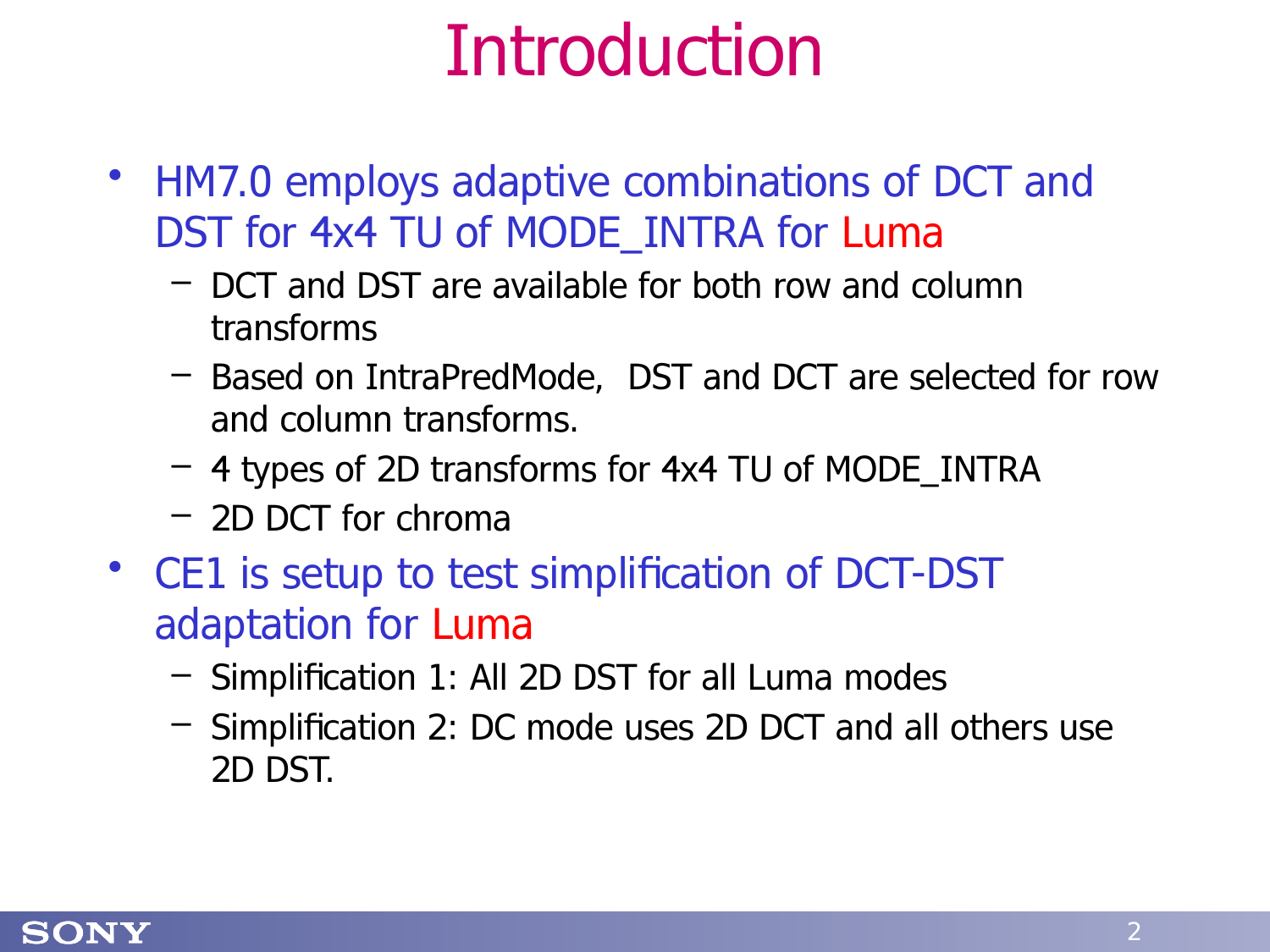

# Introduction
HM7.0 employs adaptive combinations of DCT and DST for 4x4 TU of MODE_INTRA for Luma
DCT and DST are available for both row and column transforms
Based on IntraPredMode,  DST and DCT are selected for row and column transforms.
4 types of 2D transforms for 4x4 TU of MODE_INTRA
2D DCT for chroma
CE1 is setup to test simplification of DCT-DST adaptation for Luma
Simplification 1: All 2D DST for all Luma modes
Simplification 2: DC mode uses 2D DCT and all others use 2D DST.

2